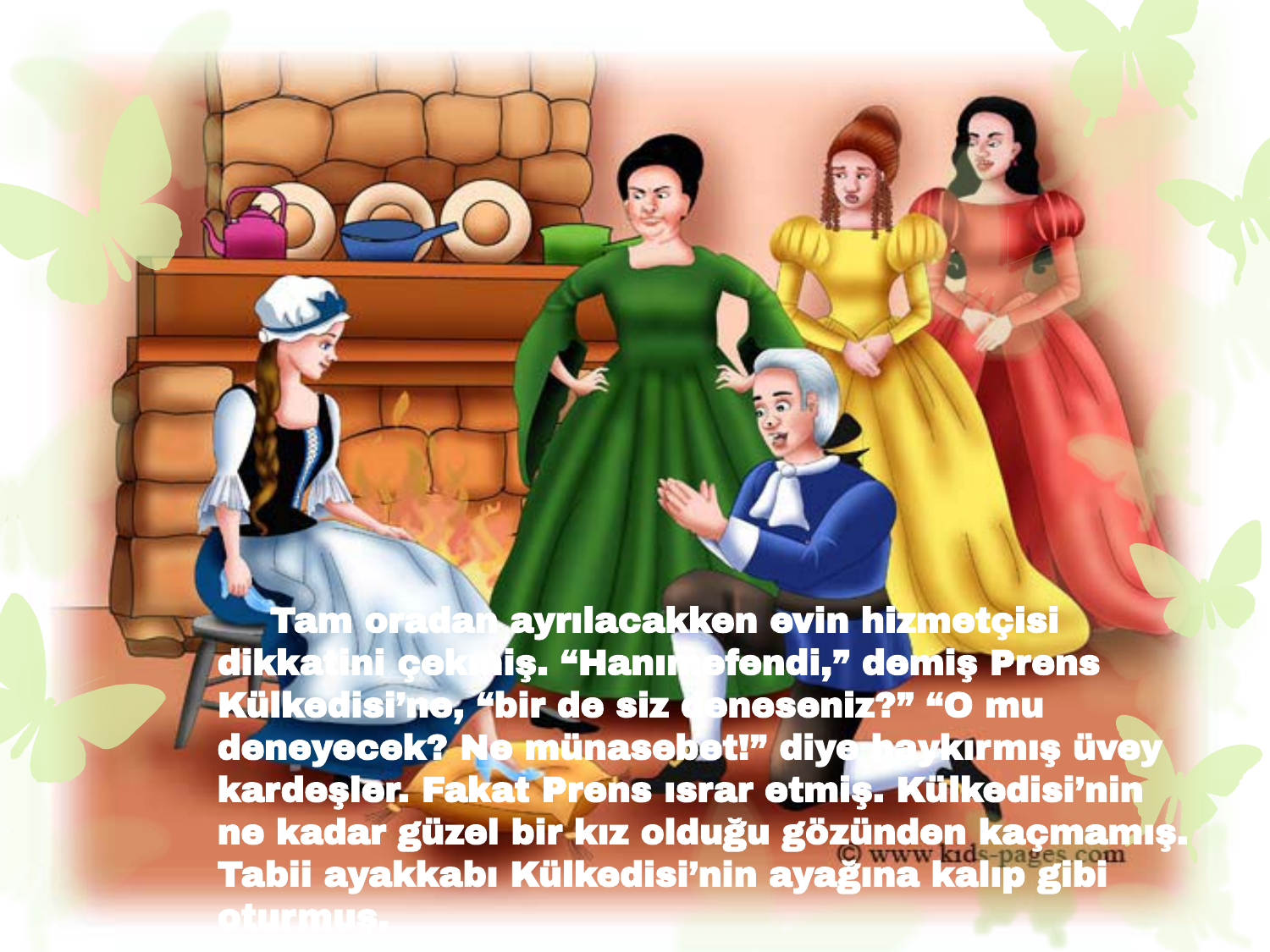

Tam oradan ayrılacakken evin hizmetçisi dikkatini çekmiş. “Hanımefendi,” demiş Prens Külkedisi’ne, “bir de siz deneseniz?” “O mu deneyecek? Ne münasebet!” diye haykırmış üvey kardeşler. Fakat Prens ısrar etmiş. Külkedisi’nin ne kadar güzel bir kız olduğu gözünden kaçmamış. Tabii ayakkabı Külkedisi’nin ayağına kalıp gibi oturmuş.